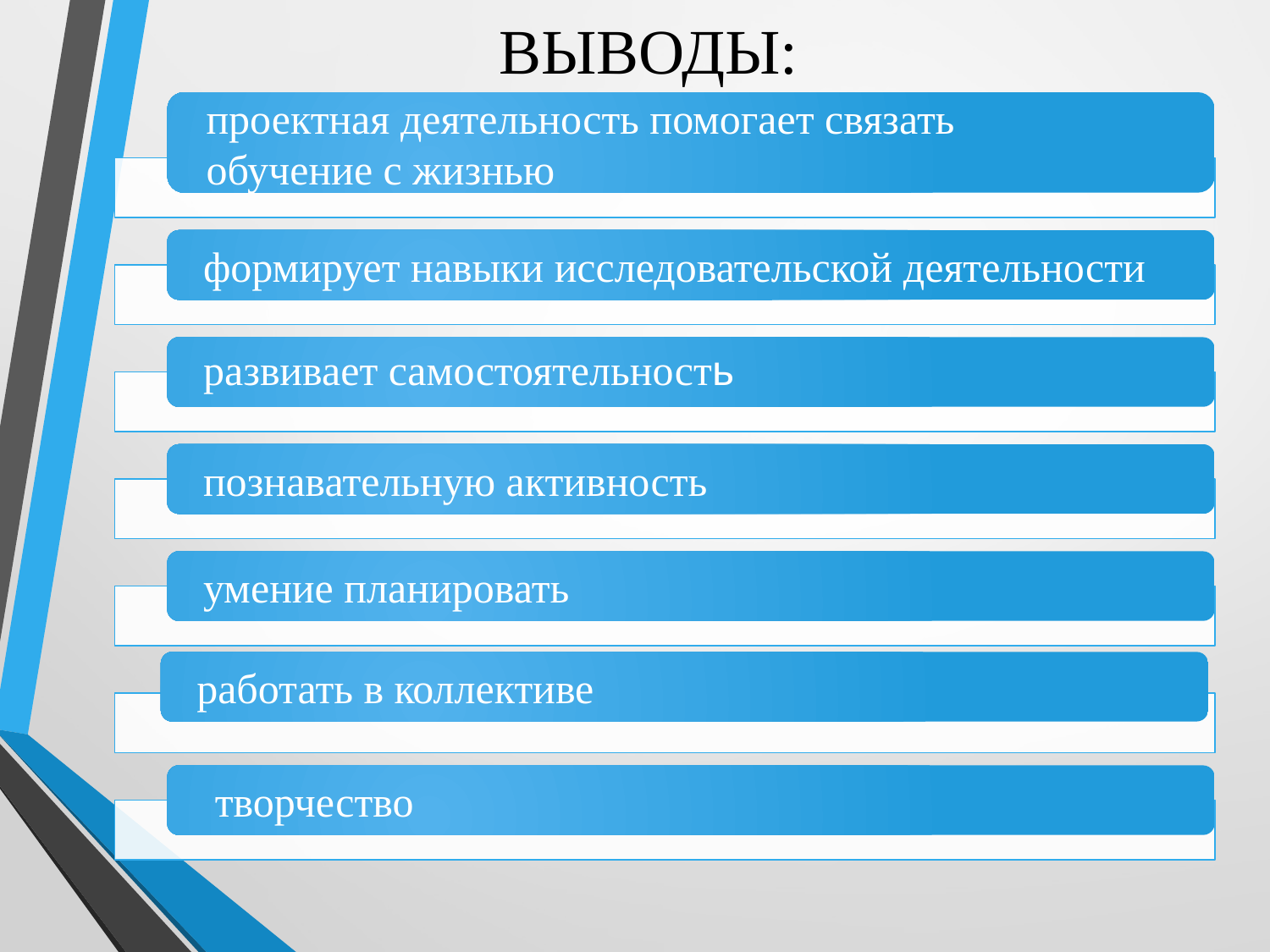

ВЫВОДЫ:
проектная деятельность помогает связать
обучение с жизнью
формирует навыки исследовательской деятельности
развивает самостоятельность
познавательную активность
умение планировать
работать в коллективе
 творчество